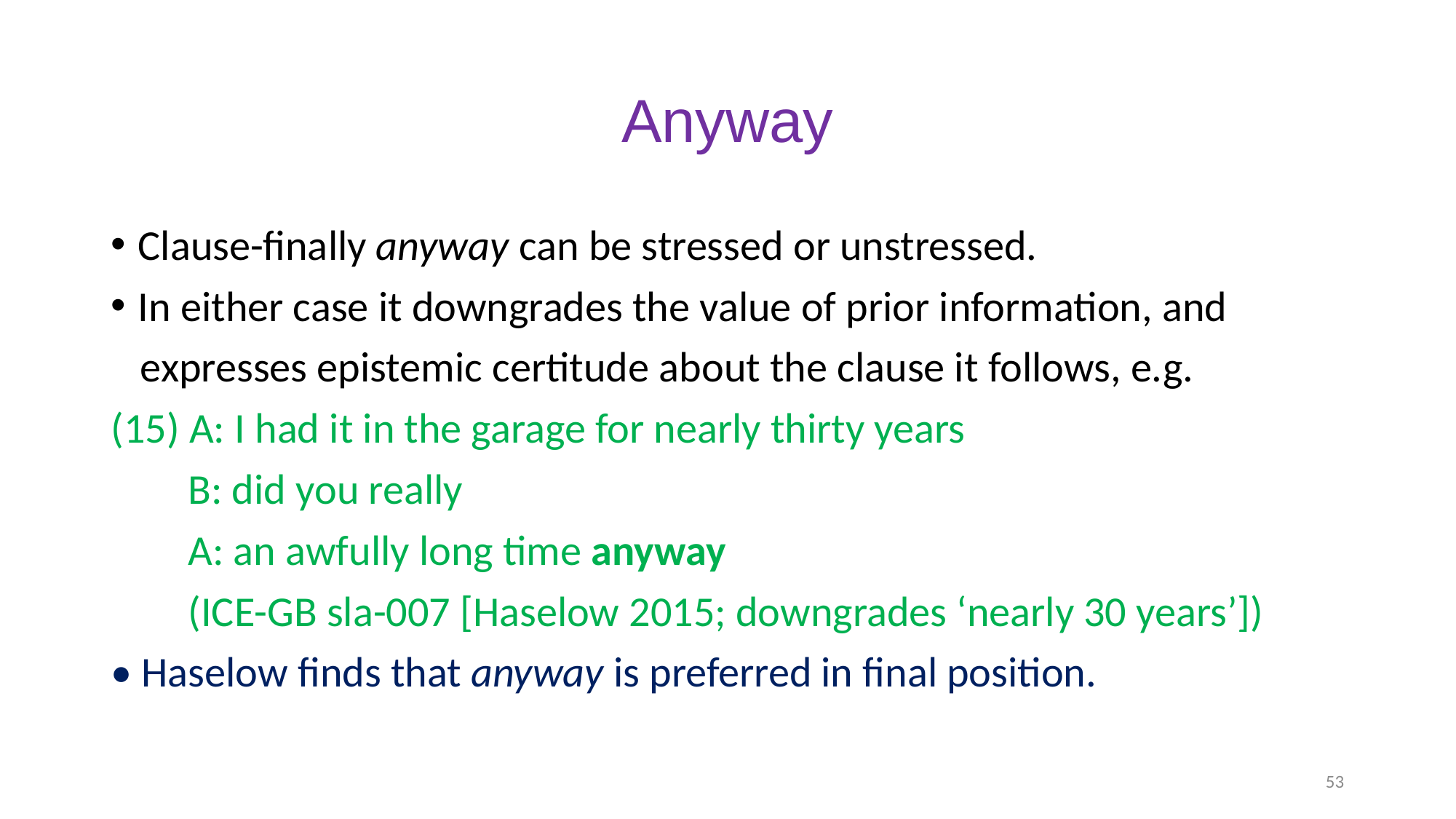

# Anyway
Clause-finally anyway can be stressed or unstressed.
In either case it downgrades the value of prior information, and
   expresses epistemic certitude about the clause it follows, e.g.
(15) A: I had it in the garage for nearly thirty years
        B: did you really
        A: an awfully long time anyway
        (ICE-GB sla-007 [Haselow 2015; downgrades ‘nearly 30 years’])
• Haselow finds that anyway is preferred in final position.

53